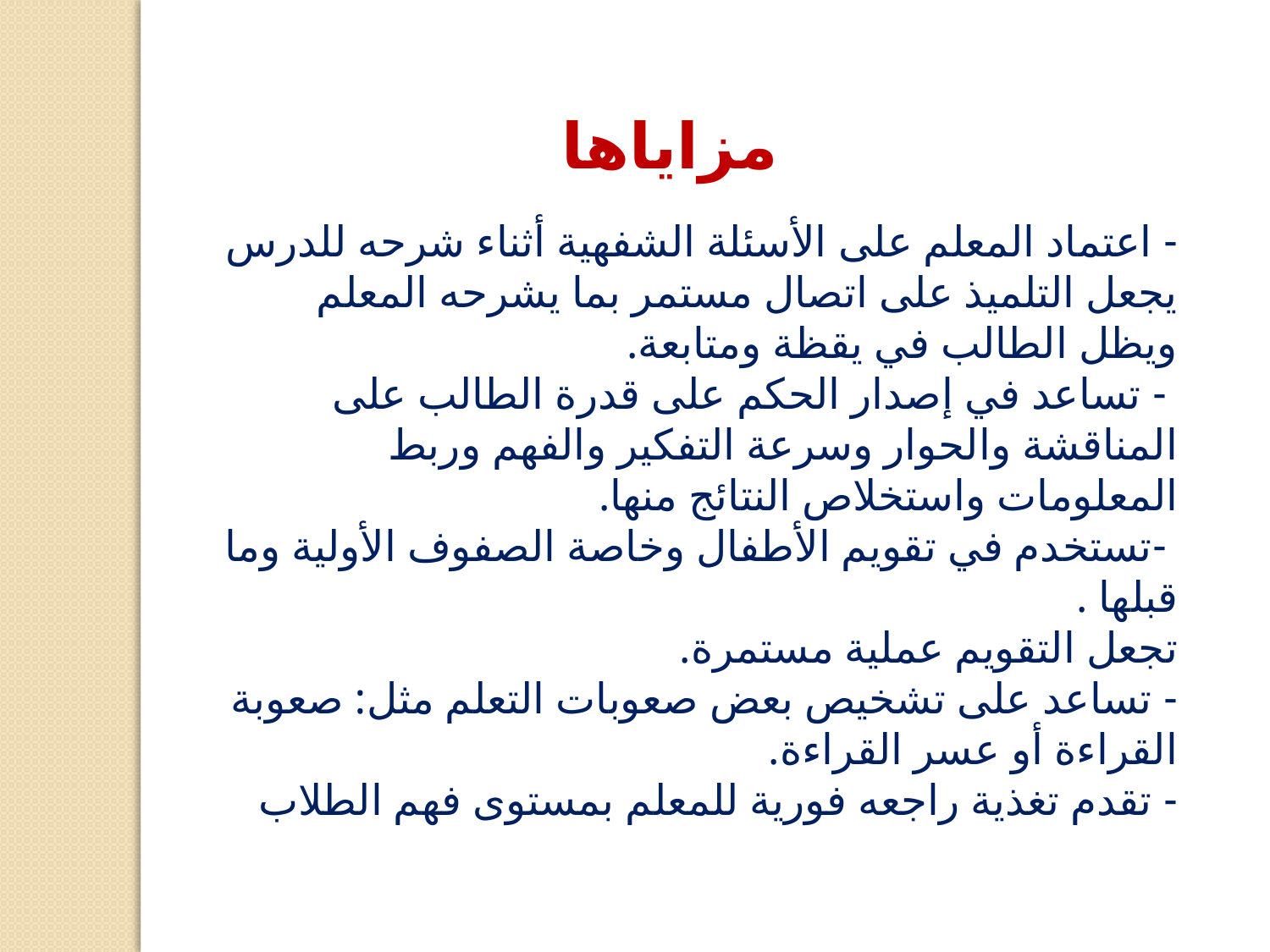

مزاياها
- اعتماد المعلم على الأسئلة الشفهية أثناء شرحه للدرس يجعل التلميذ على اتصال مستمر بما يشرحه المعلم ويظل الطالب في يقظة ومتابعة.
 - تساعد في إصدار الحكم على قدرة الطالب على المناقشة والحوار وسرعة التفكير والفهم وربط المعلومات واستخلاص النتائج منها.
 -تستخدم في تقويم الأطفال وخاصة الصفوف الأولية وما قبلها .
تجعل التقويم عملية مستمرة.
- تساعد على تشخيص بعض صعوبات التعلم مثل: صعوبة القراءة أو عسر القراءة.
- تقدم تغذية راجعه فورية للمعلم بمستوى فهم الطلاب